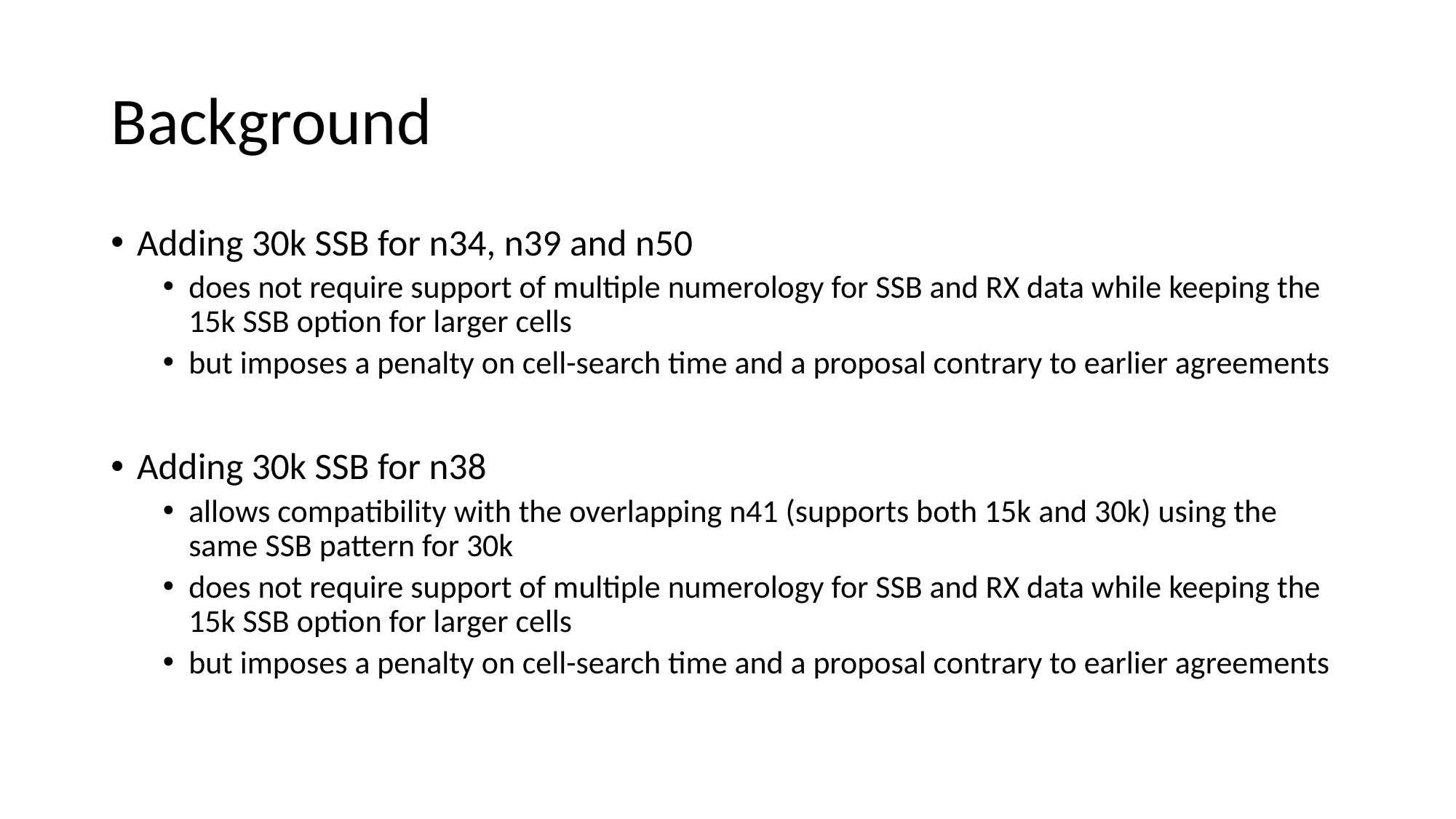

# Background
Adding 30k SSB for n34, n39 and n50
does not require support of multiple numerology for SSB and RX data while keeping the 15k SSB option for larger cells
but imposes a penalty on cell-search time and a proposal contrary to earlier agreements

Adding 30k SSB for n38
allows compatibility with the overlapping n41 (supports both 15k and 30k) using the same SSB pattern for 30k
does not require support of multiple numerology for SSB and RX data while keeping the 15k SSB option for larger cells
but imposes a penalty on cell-search time and a proposal contrary to earlier agreements